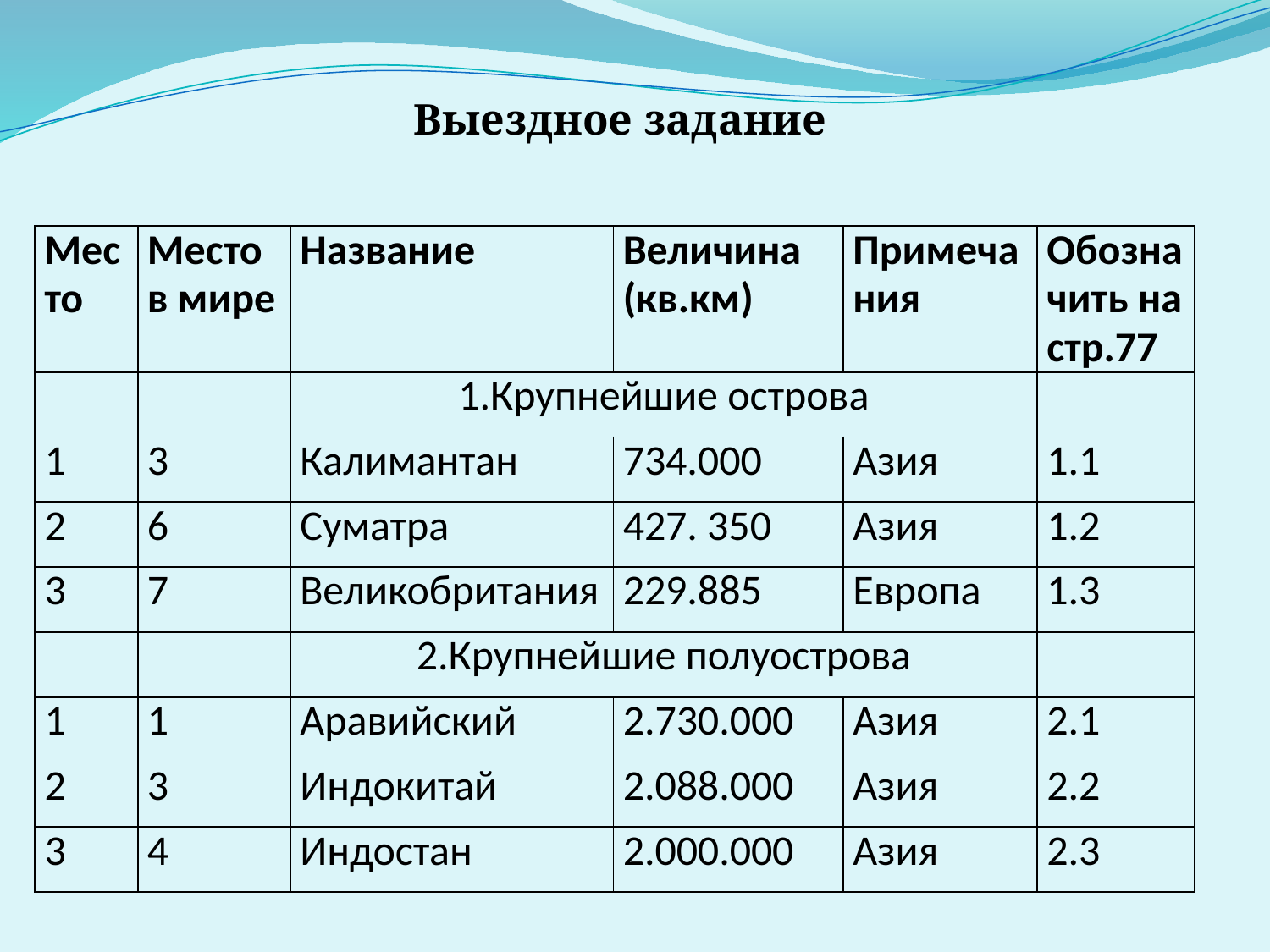

Выездное задание
| Место | Место в мире | Название | Величина (кв.км) | Примечания | Обозначить на стр.77 |
| --- | --- | --- | --- | --- | --- |
|  |  | 1.Крупнейшие острова |  |  |  |
| 1 | 3 | Калимантан | 734.000 | Азия | 1.1 |
| 2 | 6 | Суматра | 427. 350 | Азия | 1.2 |
| 3 | 7 | Великобритания | 229.885 | Европа | 1.3 |
|  |  | 2.Крупнейшие полуострова |  |  |  |
| 1 | 1 | Аравийский | 2.730.000 | Азия | 2.1 |
| 2 | 3 | Индокитай | 2.088.000 | Азия | 2.2 |
| 3 | 4 | Индостан | 2.000.000 | Азия | 2.3 |